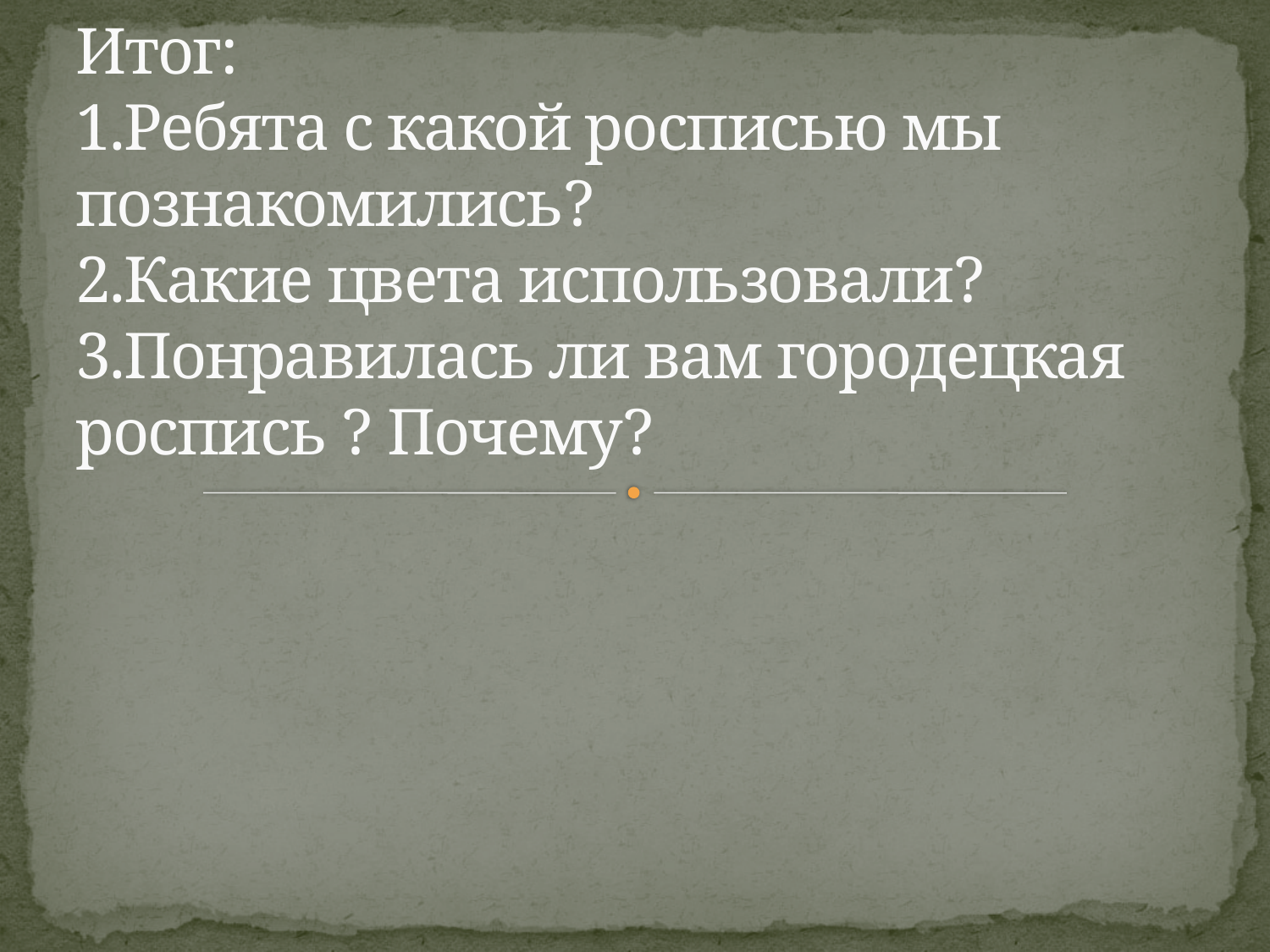

# Итог: 1.Ребята с какой росписью мы познакомились? 2.Какие цвета использовали? 3.Понравилась ли вам городецкая роспись ? Почему?